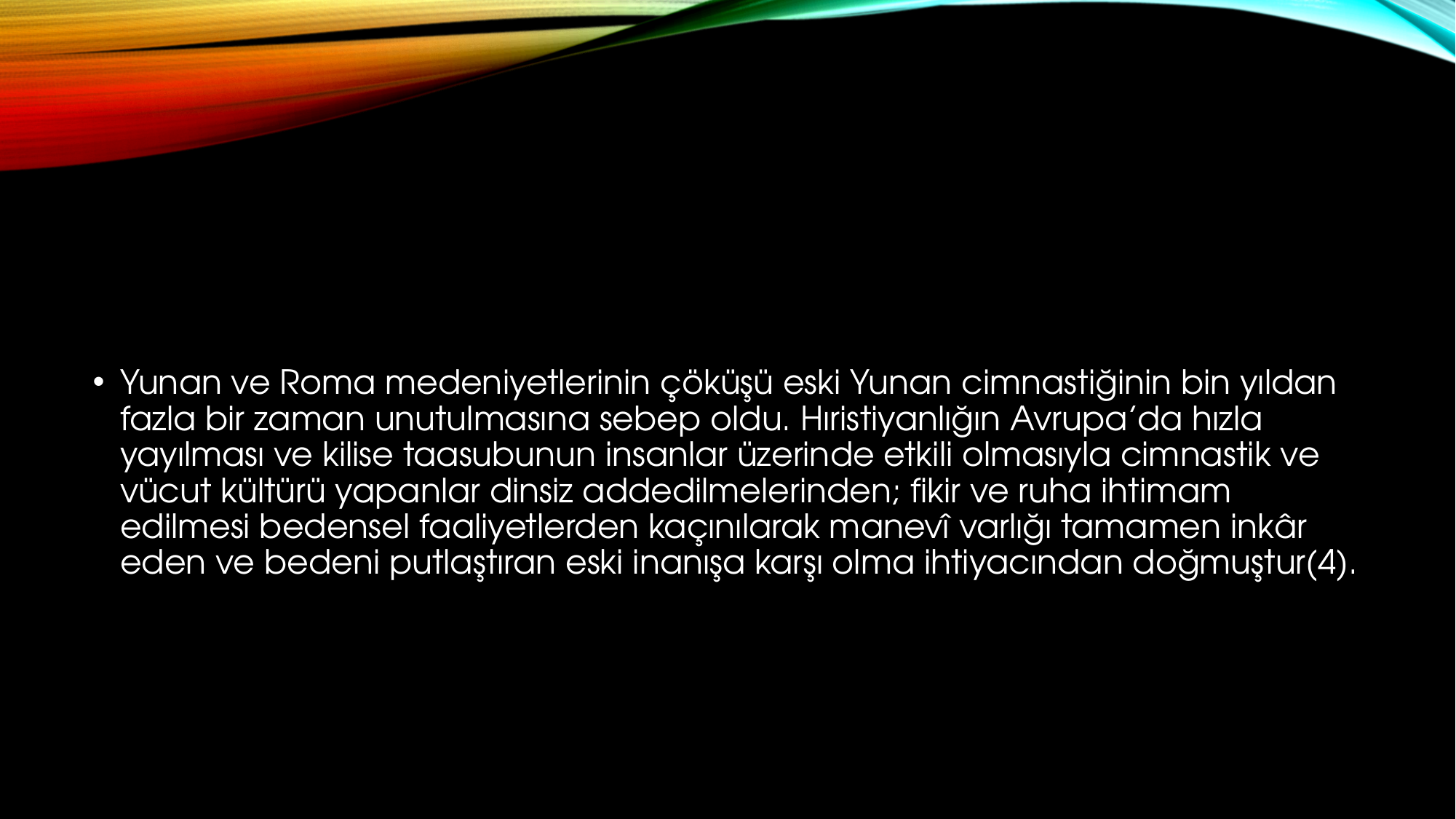

#
Yunan ve Roma medeniyetlerinin çöküşü eski Yunan cimnastiğinin bin yıldan fazla bir zaman unutulmasına sebep oldu. Hıristiyanlığın Avrupa’da hızla yayılması ve kilise taasubunun insanlar üzerinde etkili olmasıyla cimnastik ve vücut kültürü yapanlar dinsiz addedilmelerinden; fikir ve ruha ihtimam edilmesi bedensel faaliyetlerden kaçınılarak manevî varlığı tamamen inkâr eden ve bedeni putlaştıran eski inanışa karşı olma ihtiyacından doğmuştur(4).